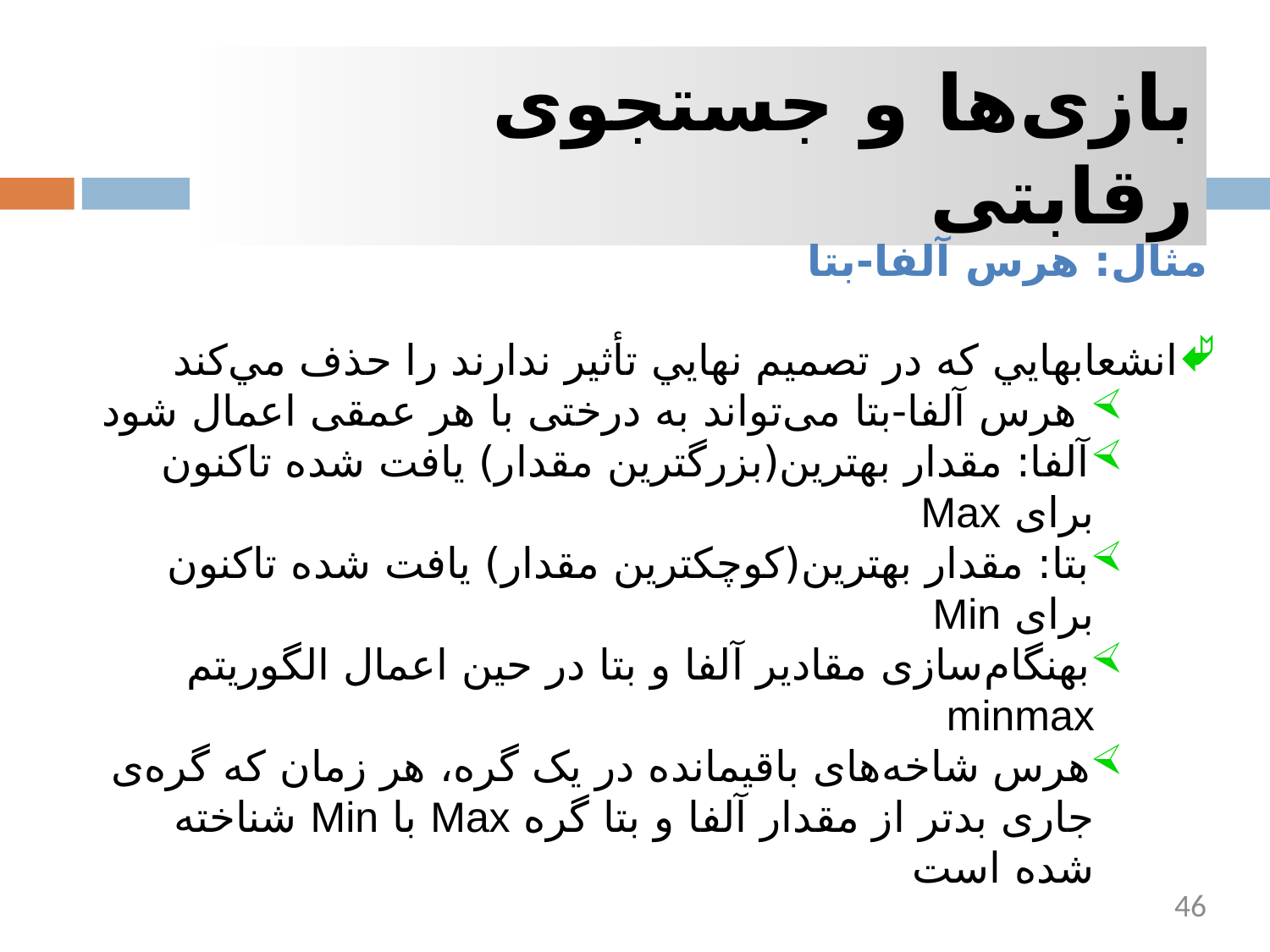

بازی‌ها و جستجوی رقابتی
مثال: هرس آلفا-بتا
انشعابهايي که در تصميم نهايي تأثير ندارند را حذف مي‌کند
 هرس آلفا-بتا می‌تواند به درختی با هر عمقی اعمال شود
آلفا: مقدار بهترين(بزرگترین مقدار) یافت شده تاکنون برای Max
بتا: مقدار بهترين(کوچکترین مقدار) یافت شده تاکنون برای Min
بهنگام‌سازی مقادیر آلفا و بتا در حین اعمال الگوریتم minmax
هرس شاخه‌های باقیمانده در یک گره، هر زمان که گره‌ی جاری بدتر از مقدار آلفا و بتا گره Max با Min شناخته شده است

46